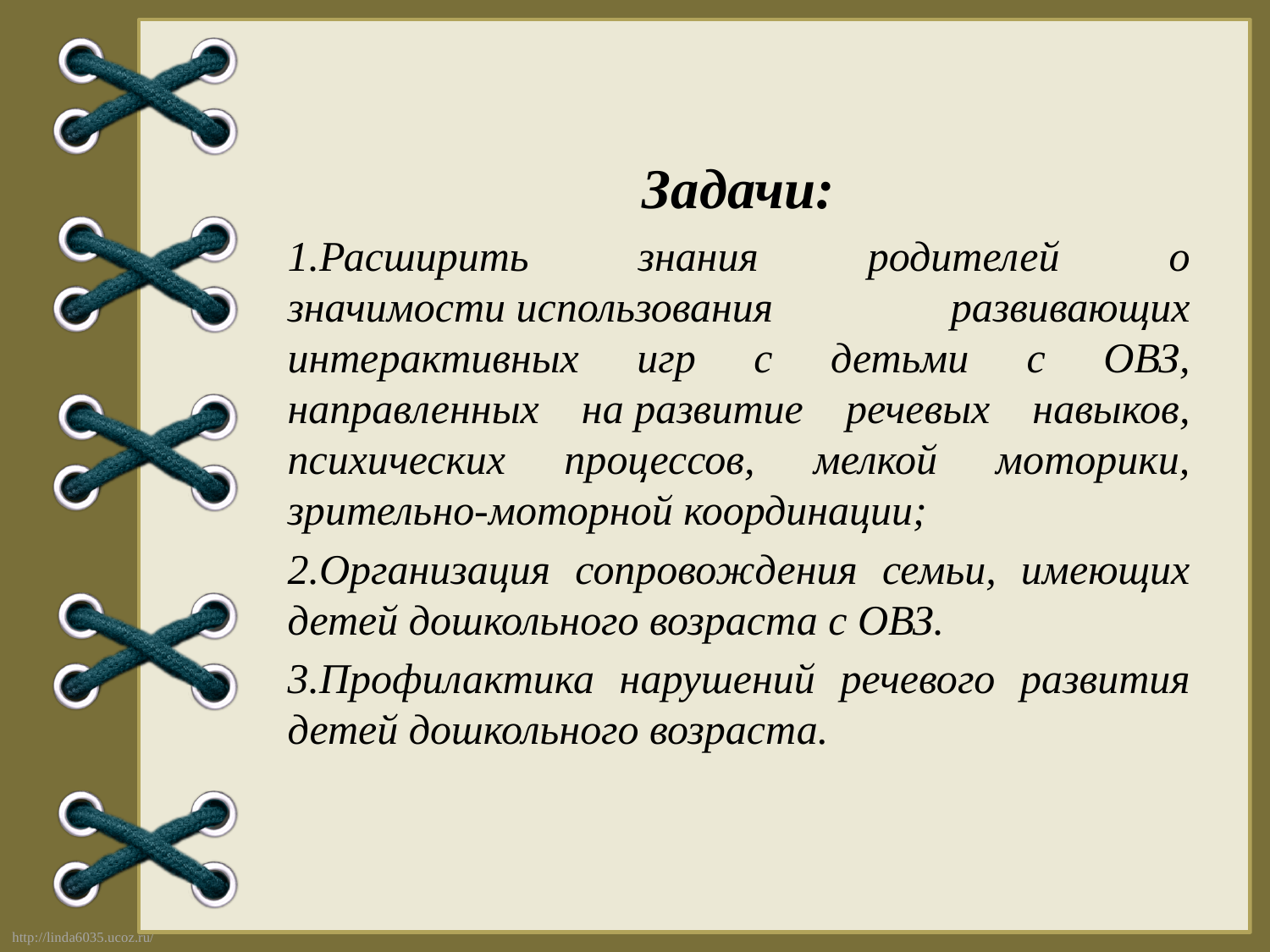

Задачи:
1.Расширить знания родителей о значимости использования развивающих интерактивных игр с детьми с ОВЗ, направленных на развитие речевых навыков, психических процессов, мелкой моторики, зрительно-моторной координации;
2.Организация сопровождения семьи, имеющих детей дошкольного возраста с ОВЗ.
3.Профилактика нарушений речевого развития детей дошкольного возраста.